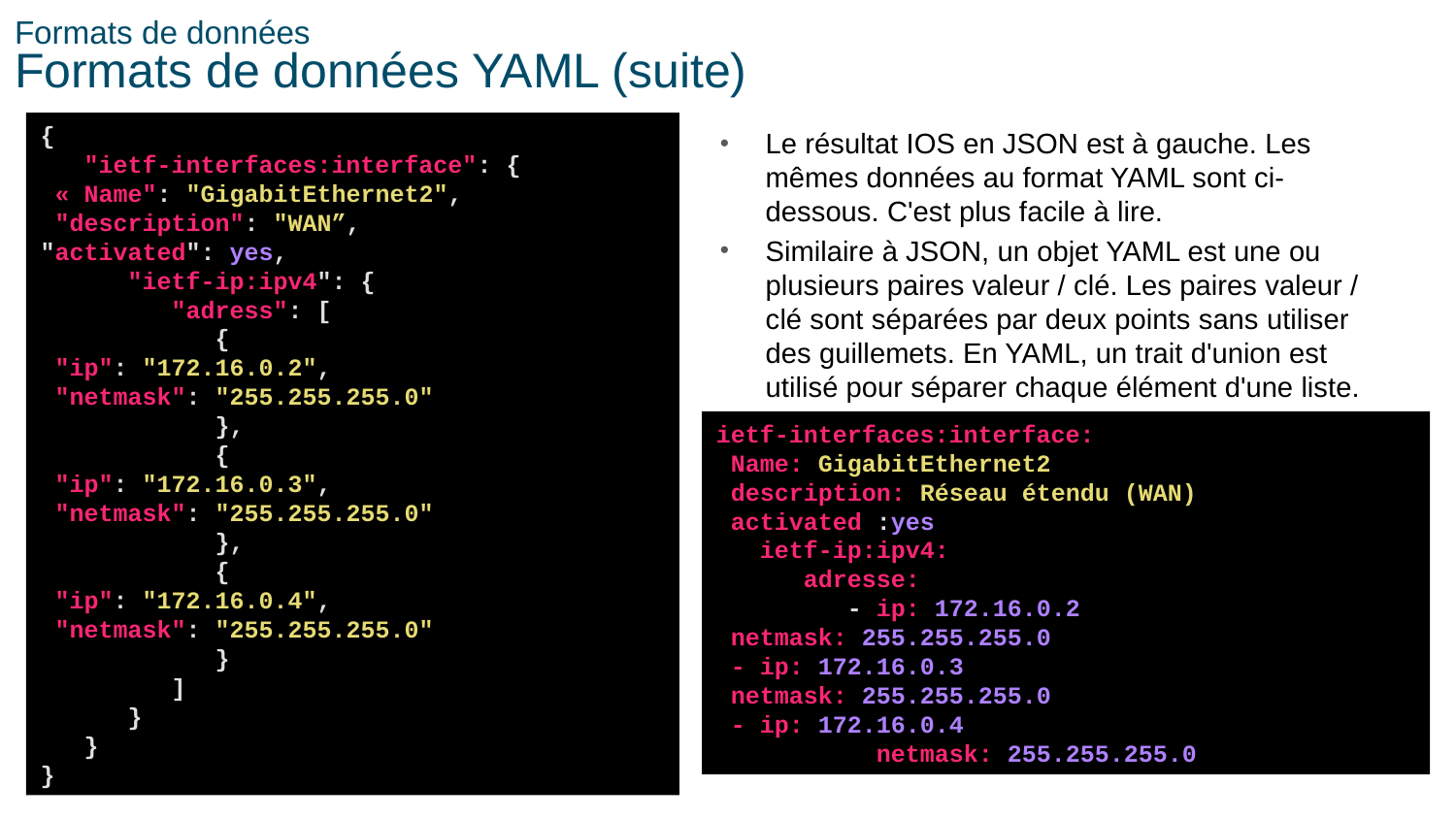

# Formats de données Formats de données YAML (suite)
{
   "ietf-interfaces:interface": {
 « Name": "GigabitEthernet2",
 "description": "WAN”,
"activated": yes,
      "ietf-ip:ipv4": {
         "adress": [
            {
 "ip": "172.16.0.2",
 "netmask": "255.255.255.0"
            },
            {
 "ip": "172.16.0.3",
 "netmask": "255.255.255.0"
            },
            {
 "ip": "172.16.0.4",
 "netmask": "255.255.255.0"
            }
         ]
      }
   }
}
Le résultat IOS en JSON est à gauche. Les mêmes données au format YAML sont ci-dessous. C'est plus facile à lire.
Similaire à JSON, un objet YAML est une ou plusieurs paires valeur / clé. Les paires valeur / clé sont séparées par deux points sans utiliser des guillemets. En YAML, un trait d'union est utilisé pour séparer chaque élément d'une liste.
ietf-interfaces:interface:
 Name: GigabitEthernet2
 description: Réseau étendu (WAN)
 activated :yes
   ietf-ip:ipv4:
      adresse:
         - ip: 172.16.0.2
 netmask: 255.255.255.0
 - ip: 172.16.0.3
 netmask: 255.255.255.0
 - ip: 172.16.0.4
           netmask: 255.255.255.0